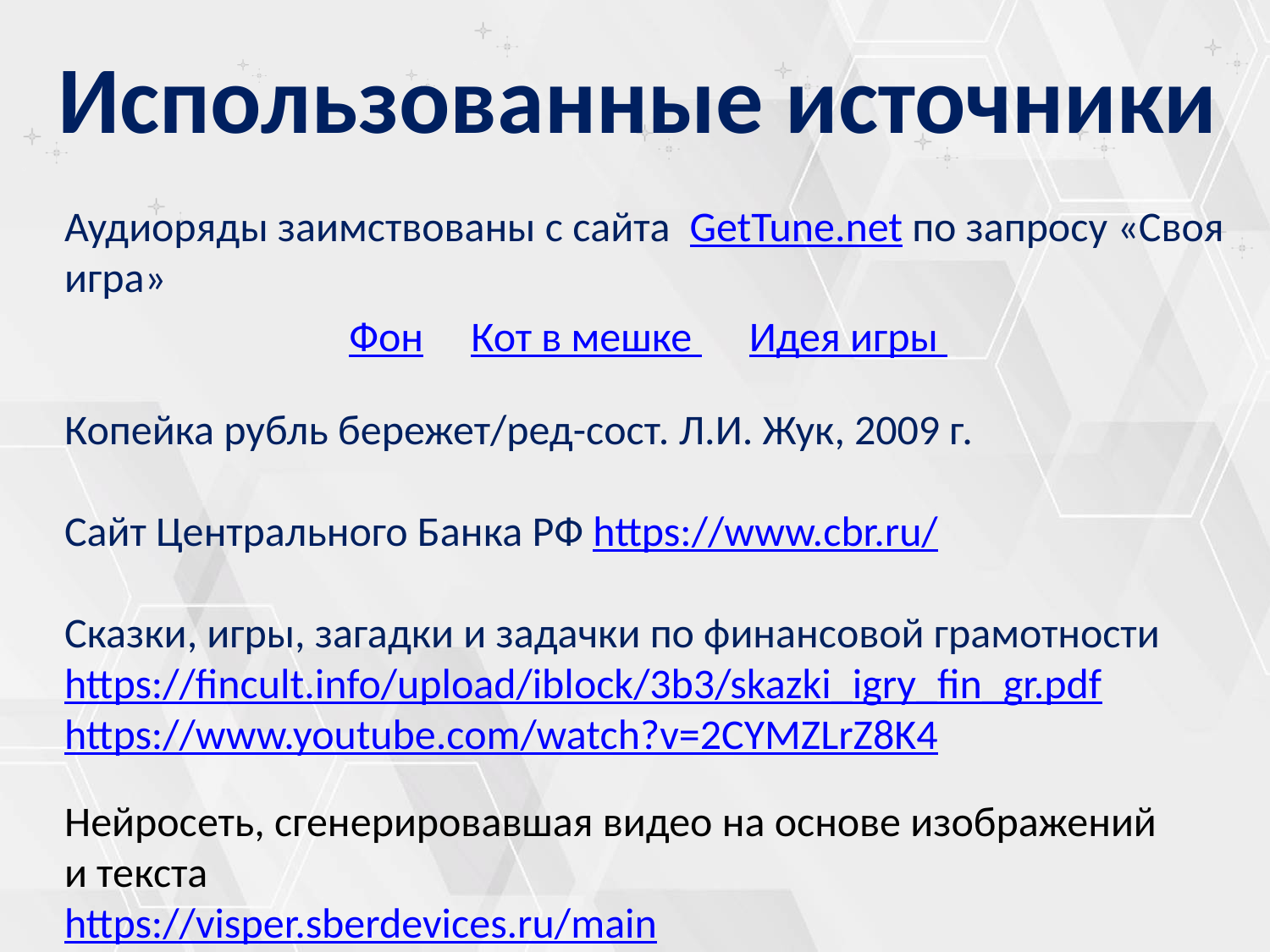

# Использованные источники
Аудиоряды заимствованы с сайта  GetTune.net по запросу «Своя игра»
Фон     Кот в мешке      Идея игры

Копейка рубль бережет/ред-сост. Л.И. Жук, 2009 г.

Сайт Центрального Банка РФ https://www.cbr.ru/

Сказки, игры, загадки и задачки по финансовой грамотности
https://fincult.info/upload/iblock/3b3/skazki_igry_fin_gr.pdf
https://www.youtube.com/watch?v=2CYMZLrZ8K4
Нейросеть, сгенерировавшая видео на основе изображений и текста
https://visper.sberdevices.ru/main